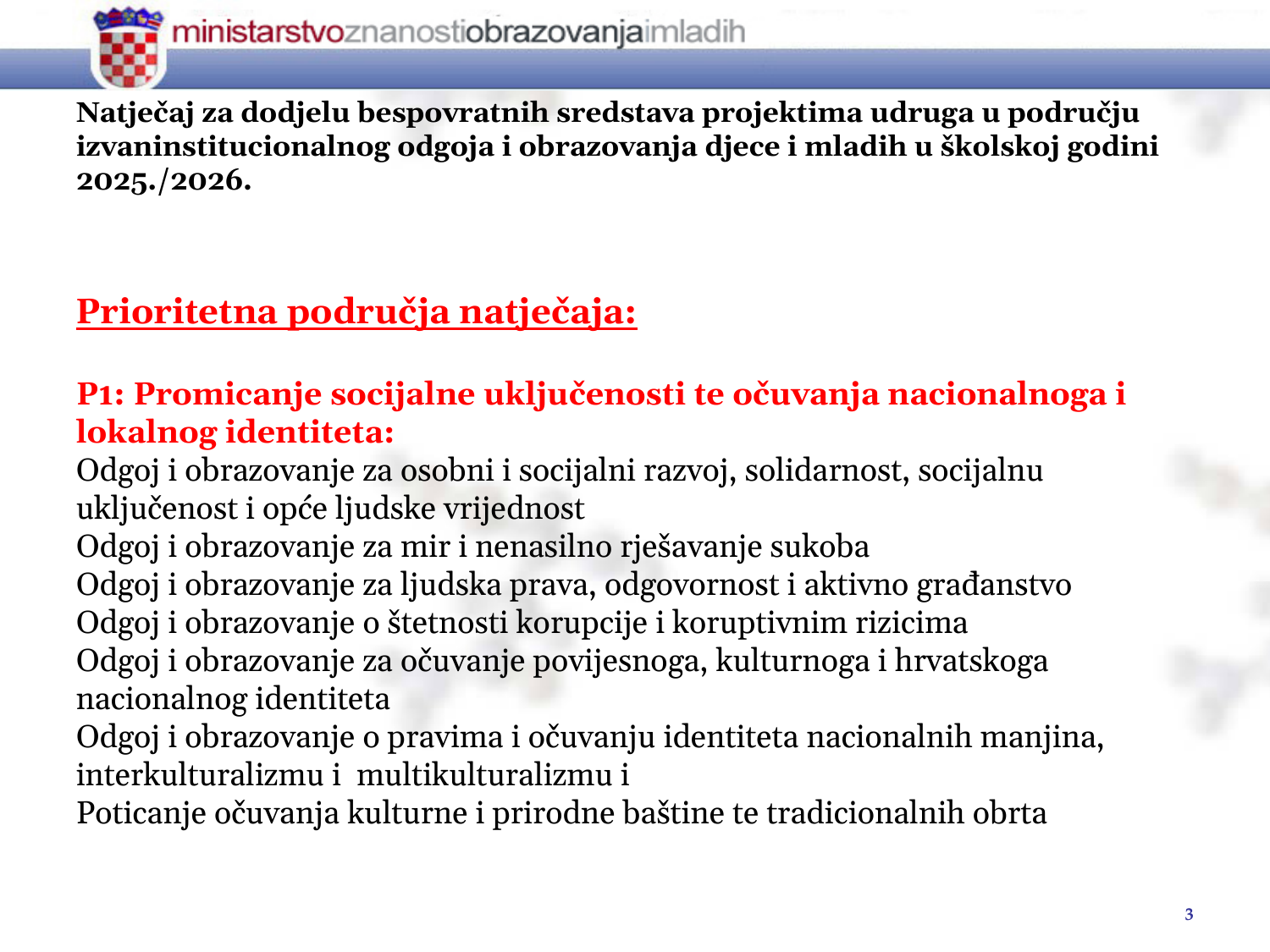

# Natječaj za dodjelu bespovratnih sredstava projektima udruga u području izvaninstitucionalnog odgoja i obrazovanja djece i mladih u školskoj godini 2025./2026. Prioritetna područja natječaja: P1: Promicanje socijalne uključenosti te očuvanja nacionalnoga i lokalnog identiteta: Odgoj i obrazovanje za osobni i socijalni razvoj, solidarnost, socijalnu uključenost i opće ljudske vrijednost Odgoj i obrazovanje za mir i nenasilno rješavanje sukoba Odgoj i obrazovanje za ljudska prava, odgovornost i aktivno građanstvo Odgoj i obrazovanje o štetnosti korupcije i koruptivnim rizicima Odgoj i obrazovanje za očuvanje povijesnoga, kulturnoga i hrvatskoga nacionalnog identiteta Odgoj i obrazovanje o pravima i očuvanju identiteta nacionalnih manjina, interkulturalizmu i  multikulturalizmu i Poticanje očuvanja kulturne i prirodne baštine te tradicionalnih obrta

3